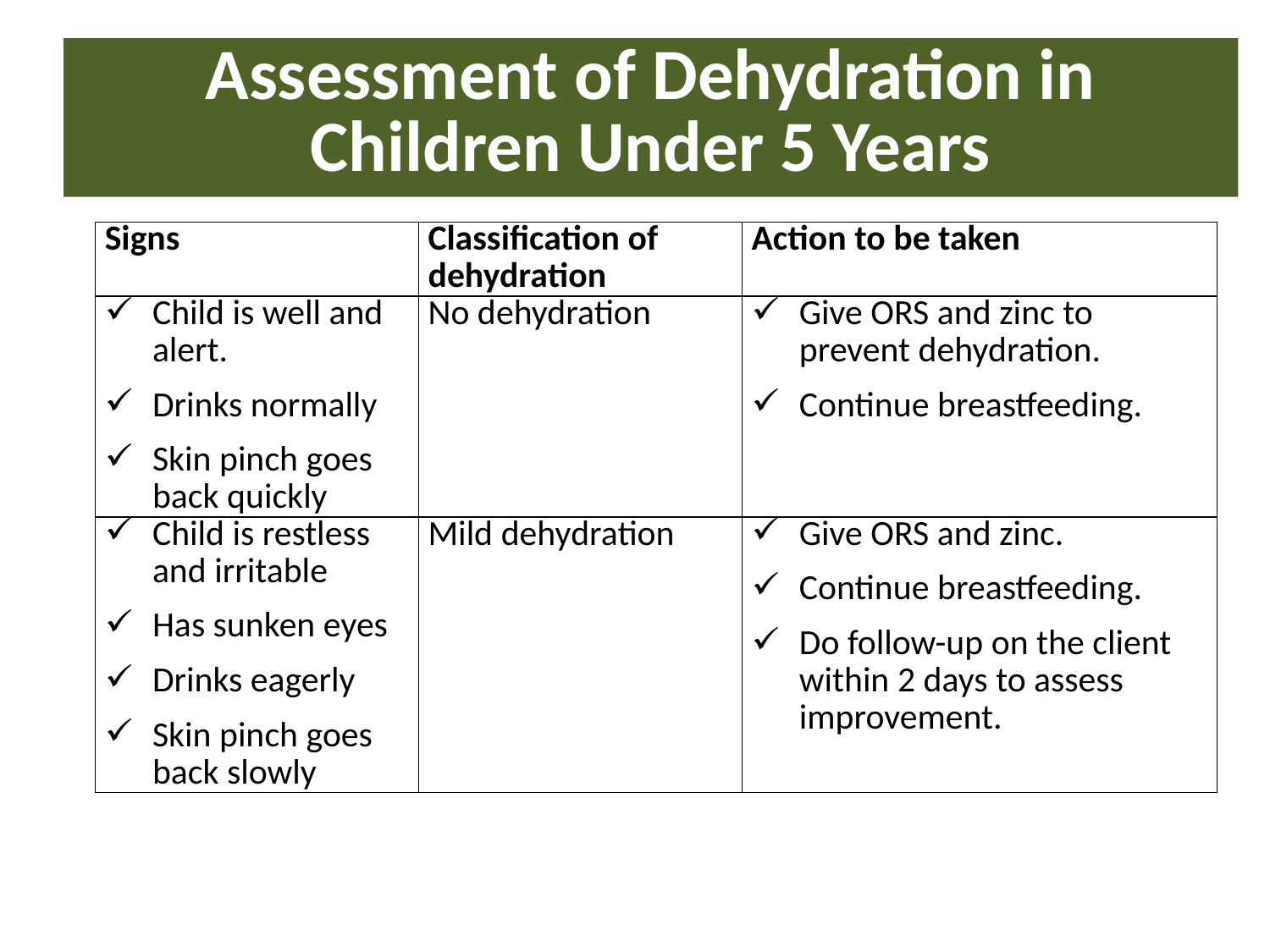

# Assessment of Dehydration in Children Under 5 Years
| Signs | Classification of dehydration | Action to be taken |
| --- | --- | --- |
| Child is well and alert. Drinks normally Skin pinch goes back quickly | No dehydration | Give ORS and zinc to prevent dehydration. Continue breastfeeding. |
| Child is restless and irritable Has sunken eyes Drinks eagerly Skin pinch goes back slowly | Mild dehydration | Give ORS and zinc. Continue breastfeeding. Do follow-up on the client within 2 days to assess improvement. |